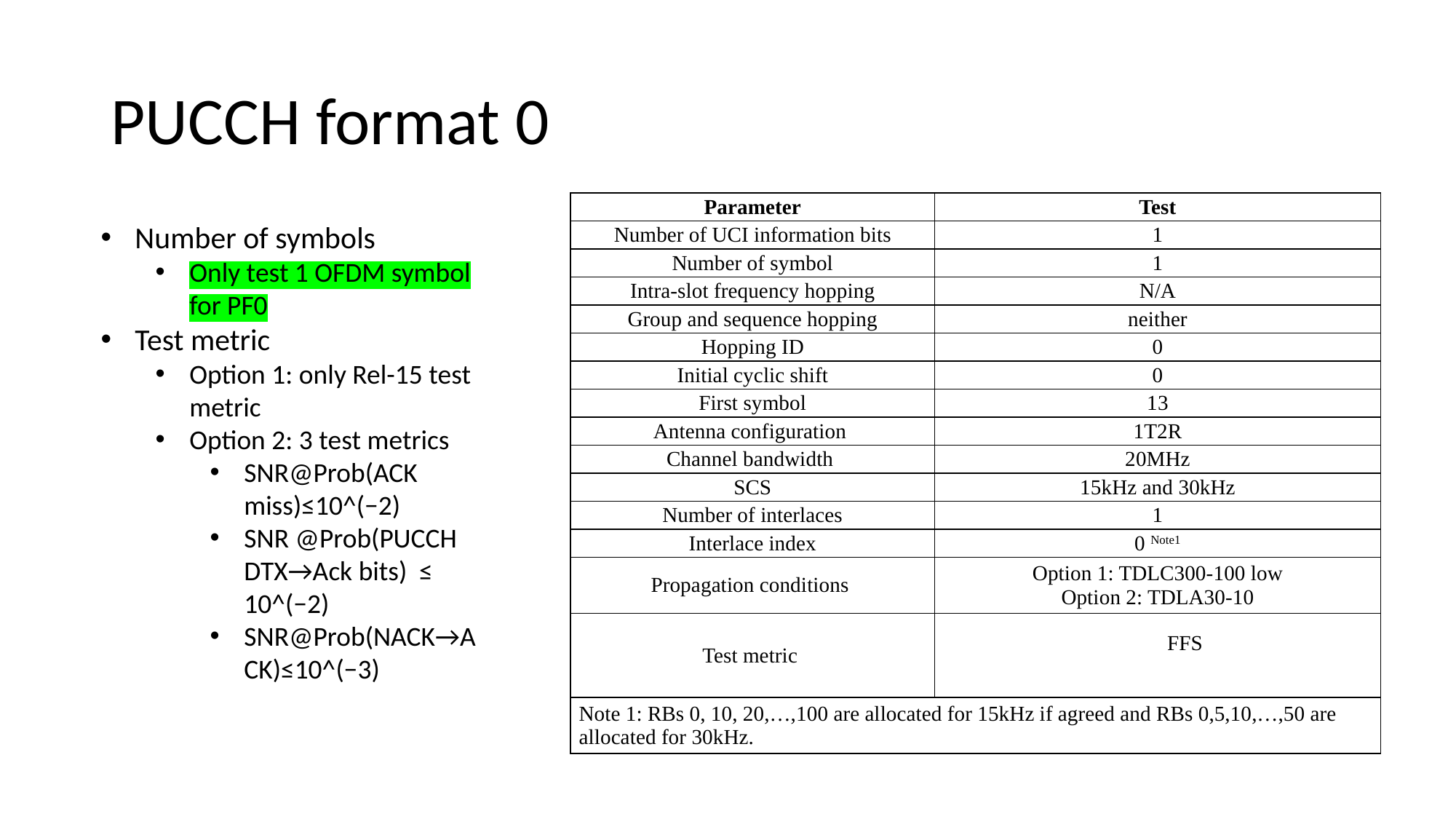

# PUCCH format 0
| Parameter | Test |
| --- | --- |
| Number of UCI information bits | 1 |
| Number of symbol | 1 |
| Intra-slot frequency hopping | N/A |
| Group and sequence hopping | neither |
| Hopping ID | 0 |
| Initial cyclic shift | 0 |
| First symbol | 13 |
| Antenna configuration | 1T2R |
| Channel bandwidth | 20MHz |
| SCS | 15kHz and 30kHz |
| Number of interlaces | 1 |
| Interlace index | 0 Note1 |
| Propagation conditions | Option 1: TDLC300-100 low Option 2: TDLA30-10 |
| Test metric | FFS |
| Note 1: RBs 0, 10, 20,…,100 are allocated for 15kHz if agreed and RBs 0,5,10,…,50 are allocated for 30kHz. |  |
Number of symbols
Only test 1 OFDM symbol for PF0
Test metric
Option 1: only Rel-15 test metric
Option 2: 3 test metrics
SNR@Prob(ACK miss)≤10^(−2)
SNR @Prob(PUCCH DTX→Ack bits)  ≤ 10^(−2)
SNR@Prob(NACK→ACK)≤10^(−3)